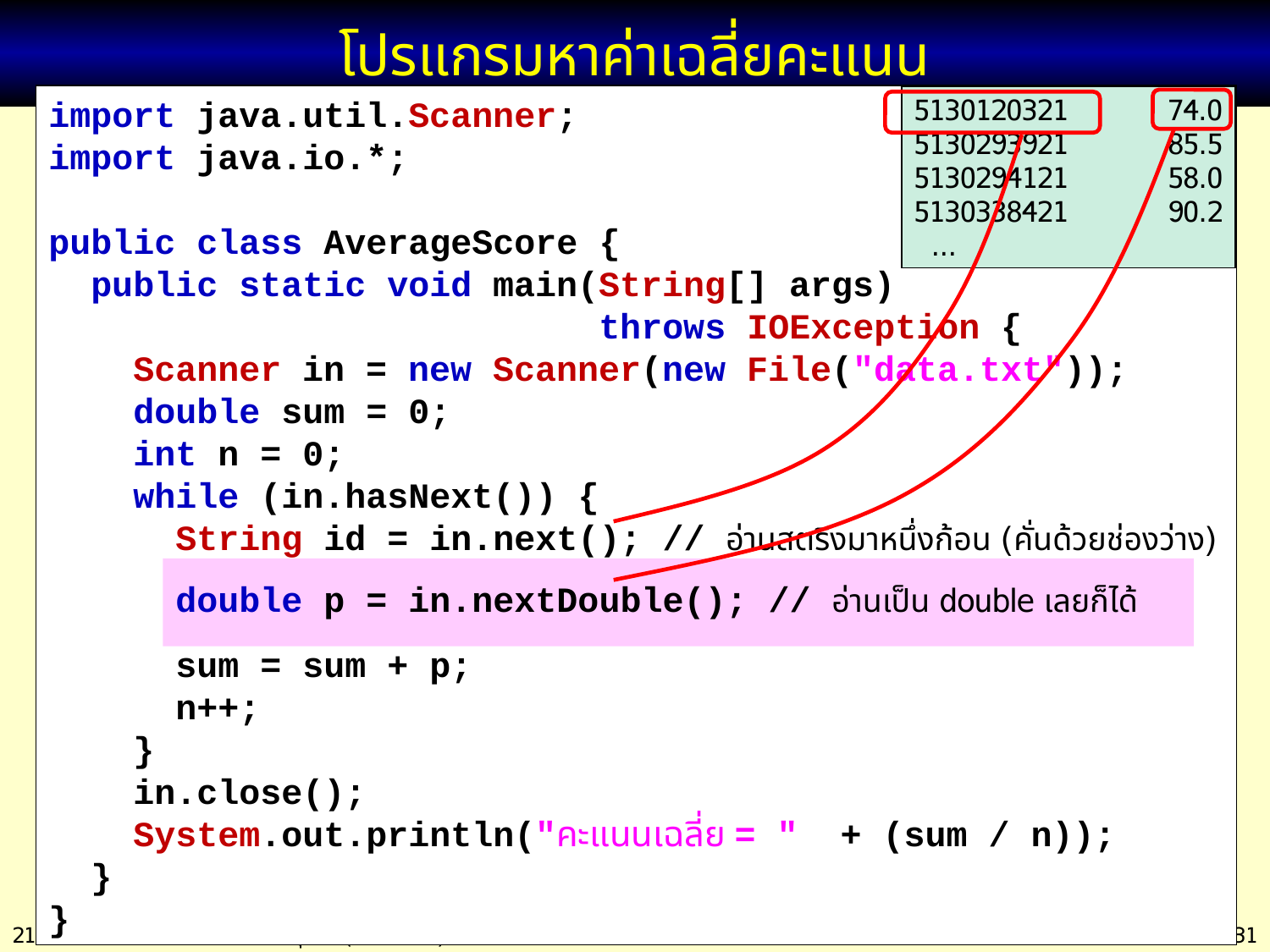

# โปรแกรมหาค่าเฉลี่ยคะแนน
import java.util.Scanner;
import java.io.*;

public class AverageScore {
  public static void main(String[] args)
                          throws IOException {
    Scanner in = new Scanner(new File("data.txt"));
    double sum = 0;
    int n = 0;
    while (in.hasNext()) {
      String id = in.next(); // อ่านสตริงมาหนึ่งก้อน (คั่นด้วยช่องว่าง)
      String t = sc.next();  // อ่านเป็นสตริงแล้วค่อยแปลง
      double p = Double.parseDouble(t); // เป็น double
      sum = sum + p;
      n++;
    }
    in.close();
    System.out.println("คะแนนเฉลี่ย = "  + (sum / n));
  }
}
5130120321	74.0
5130293921	85.5
5130294121	58.0
5130338421	90.2
  ...

double p = in.nextDouble(); // อ่านเป็น double เลยก็ได้